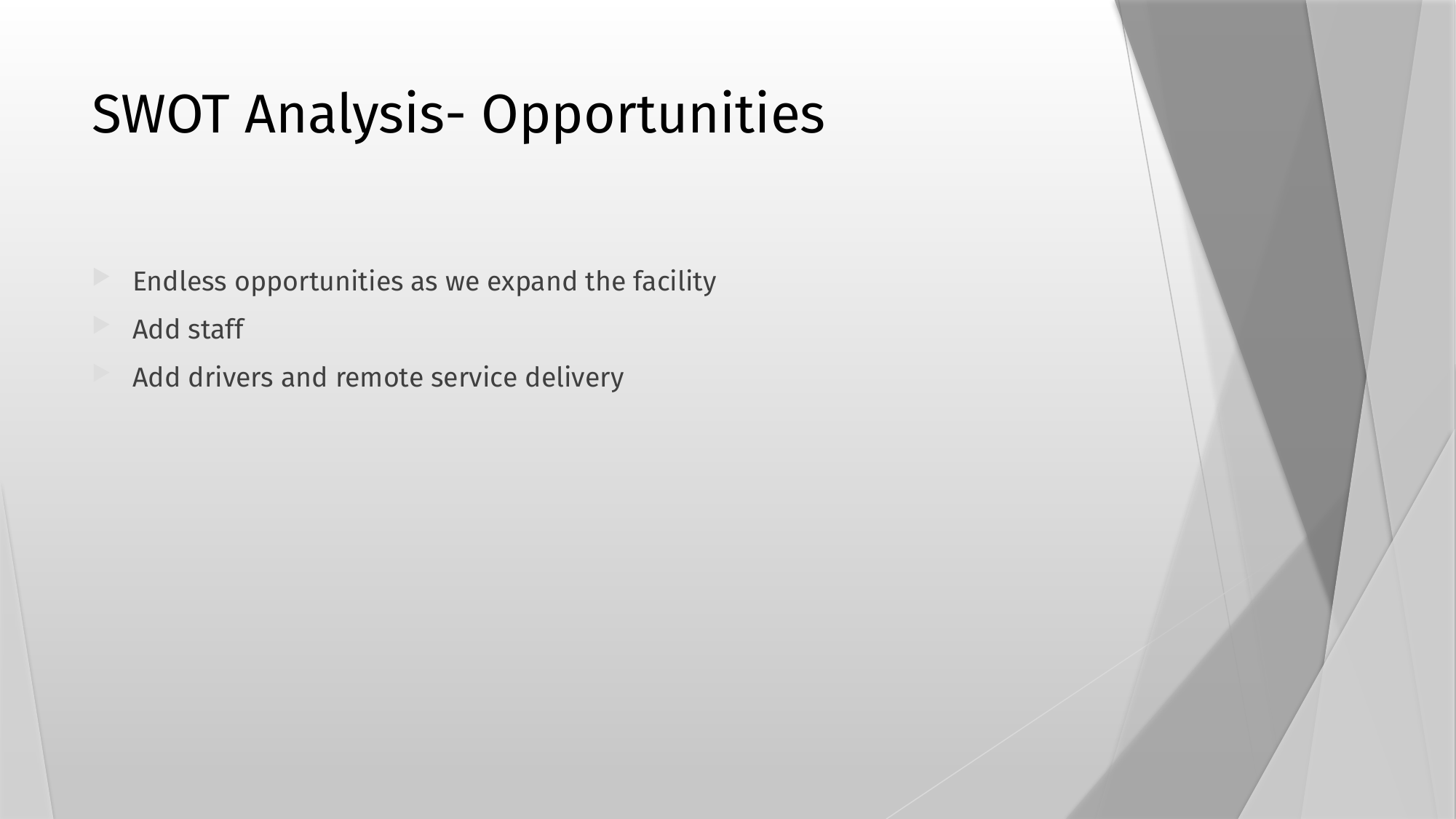

# SWOT Analysis- Opportunities
Endless opportunities as we expand the facility
Add staff
Add drivers and remote service delivery